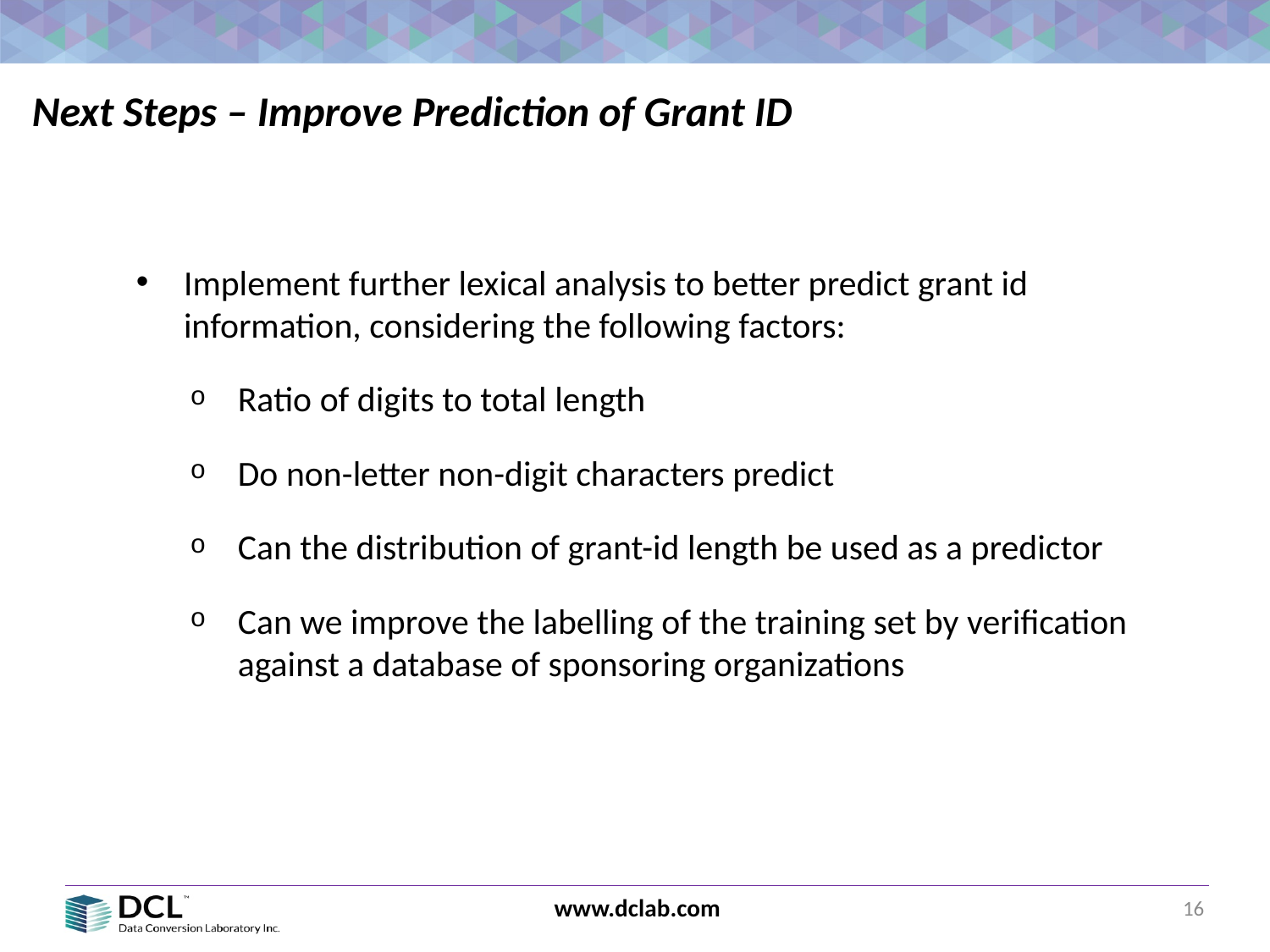

Next Steps – Improve Prediction of Grant ID
Implement further lexical analysis to better predict grant id information, considering the following factors:
Ratio of digits to total length
Do non-letter non-digit characters predict
Can the distribution of grant-id length be used as a predictor
Can we improve the labelling of the training set by verification against a database of sponsoring organizations
16